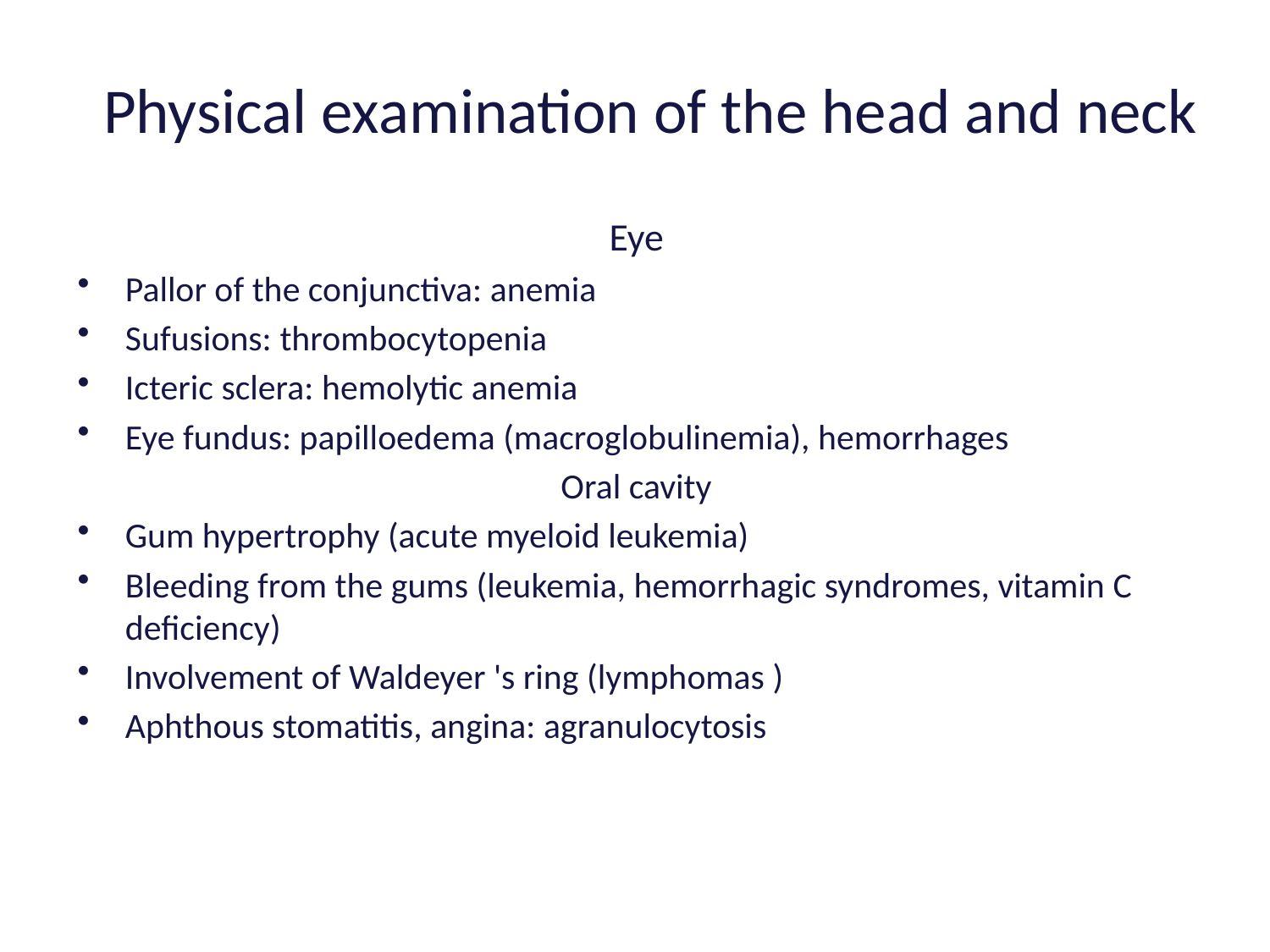

# Physical examination of the head and neck
Eye
Pallor of the conjunctiva: anemia
Sufusions: thrombocytopenia
Icteric sclera: hemolytic anemia
Eye fundus: papilloedema (macroglobulinemia), hemorrhages
Oral cavity
Gum hypertrophy (acute myeloid leukemia)
Bleeding from the gums (leukemia, hemorrhagic syndromes, vitamin C deficiency)
Involvement of Waldeyer 's ring (lymphomas )
Aphthous stomatitis, angina: agranulocytosis